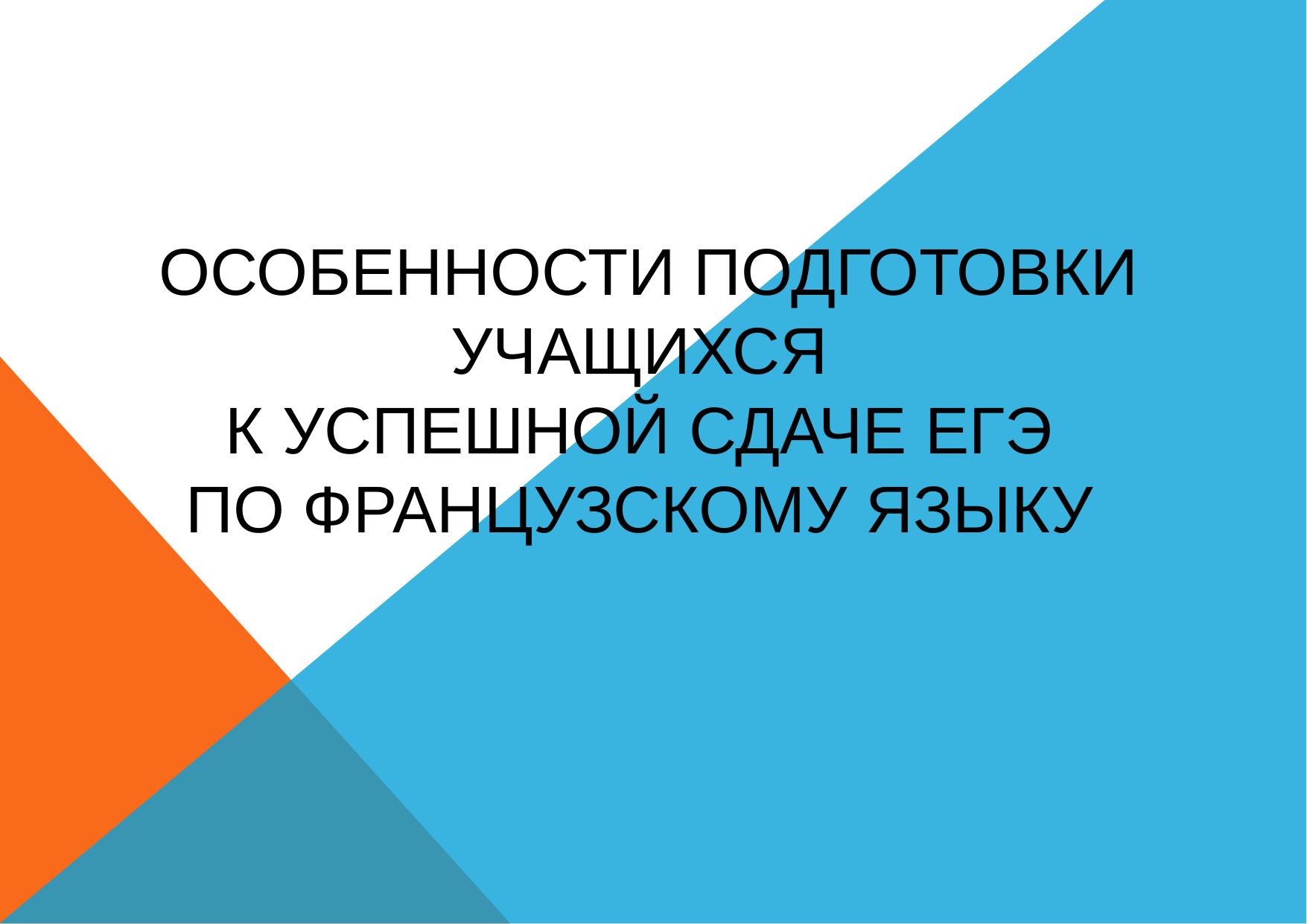

# Особенности подготовки учащихся к успешной сдаче ЕГЭ по французскому языку